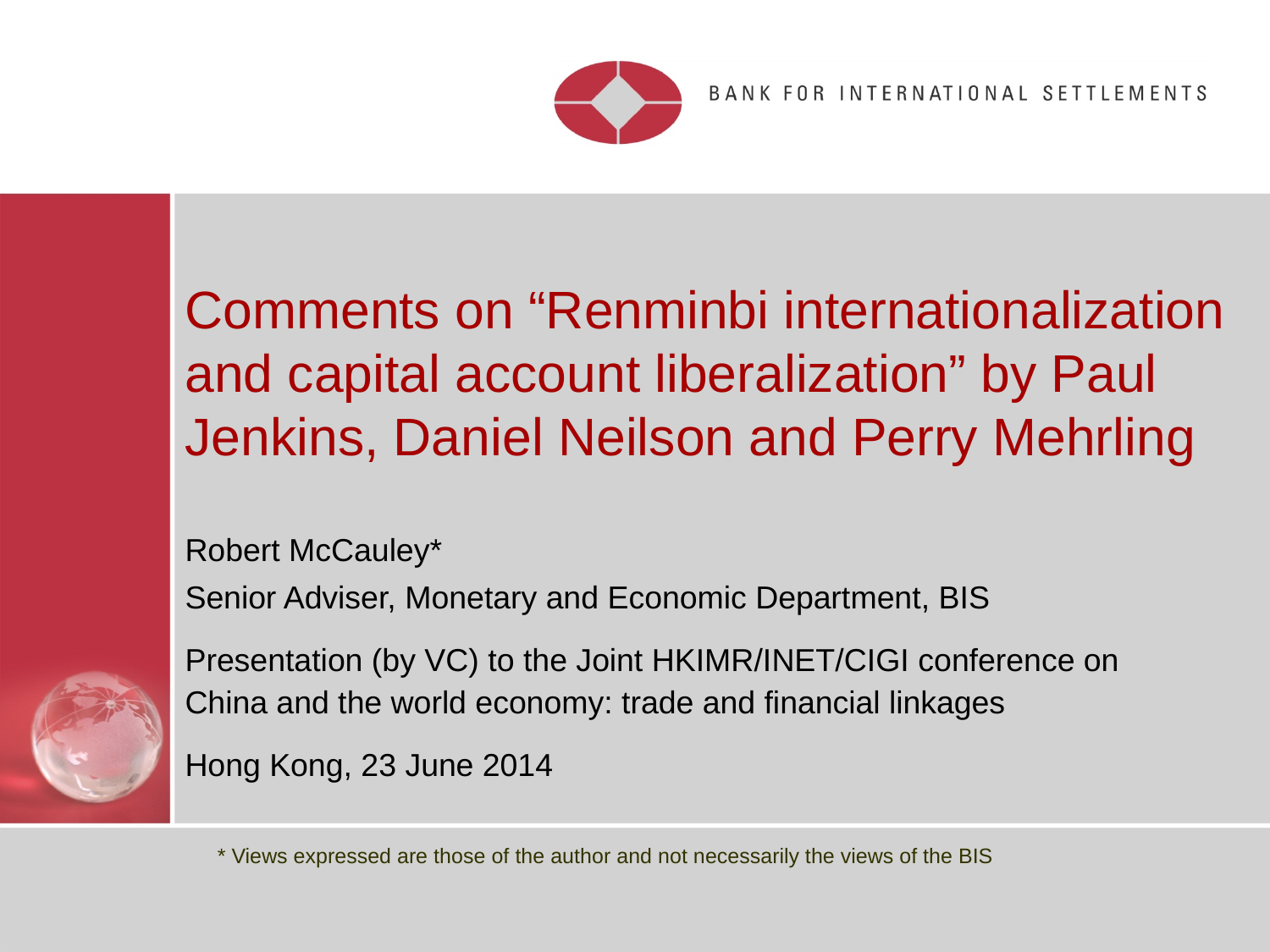

# Comments on “Renminbi internationalization and capital account liberalization” by Paul Jenkins, Daniel Neilson and Perry Mehrling
Robert McCauley*
Senior Adviser, Monetary and Economic Department, BIS
Presentation (by VC) to the Joint HKIMR/INET/CIGI conference on China and the world economy: trade and financial linkages
Hong Kong, 23 June 2014

* Views expressed are those of the author and not necessarily the views of the BIS